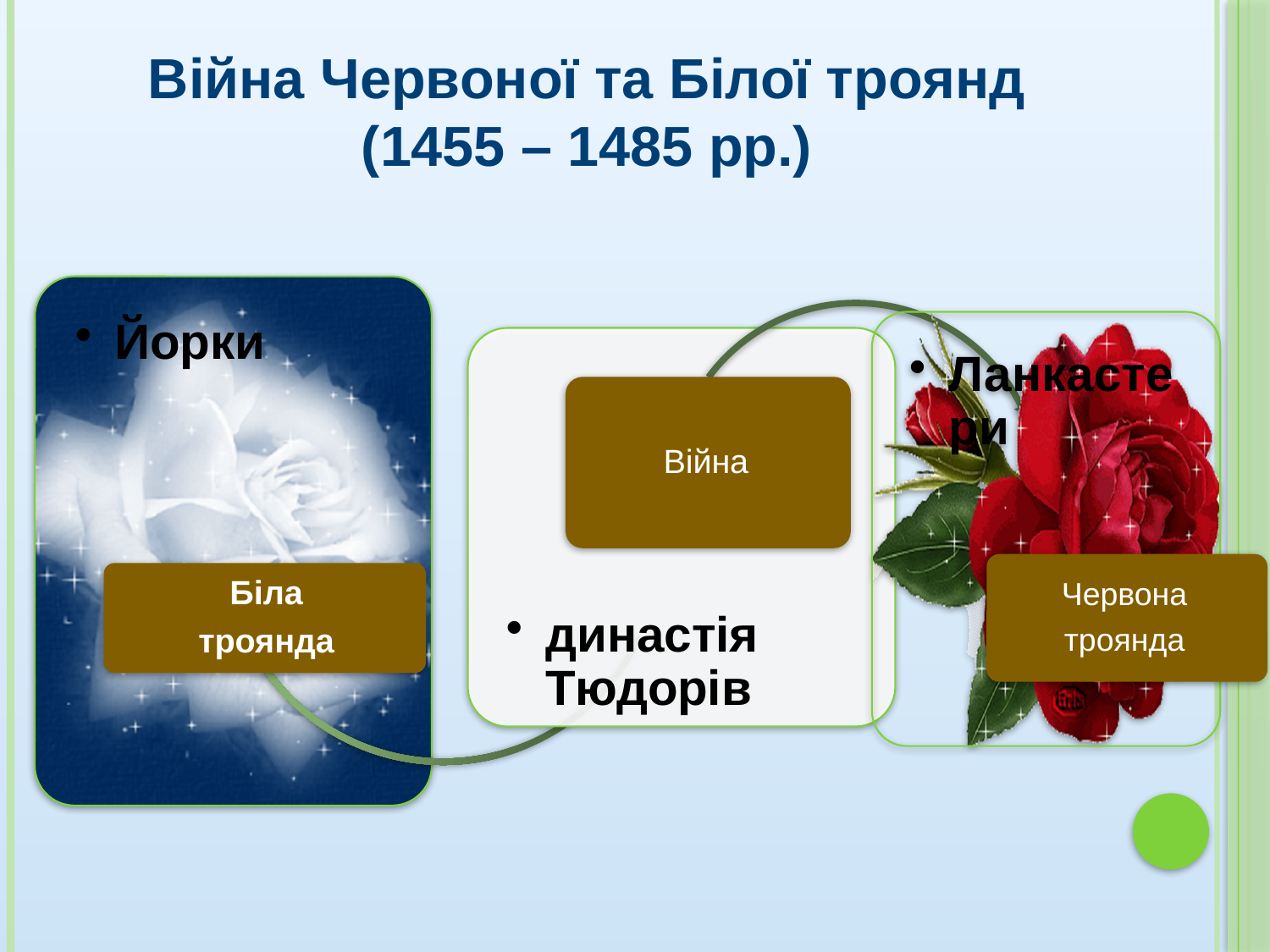

#
Війна Червоної та Білої троянд
(1455 – 1485 рр.)
Йорки
Біла
 троянда

династія Тюдорів
Війна
Ланкастери
Червона
троянда